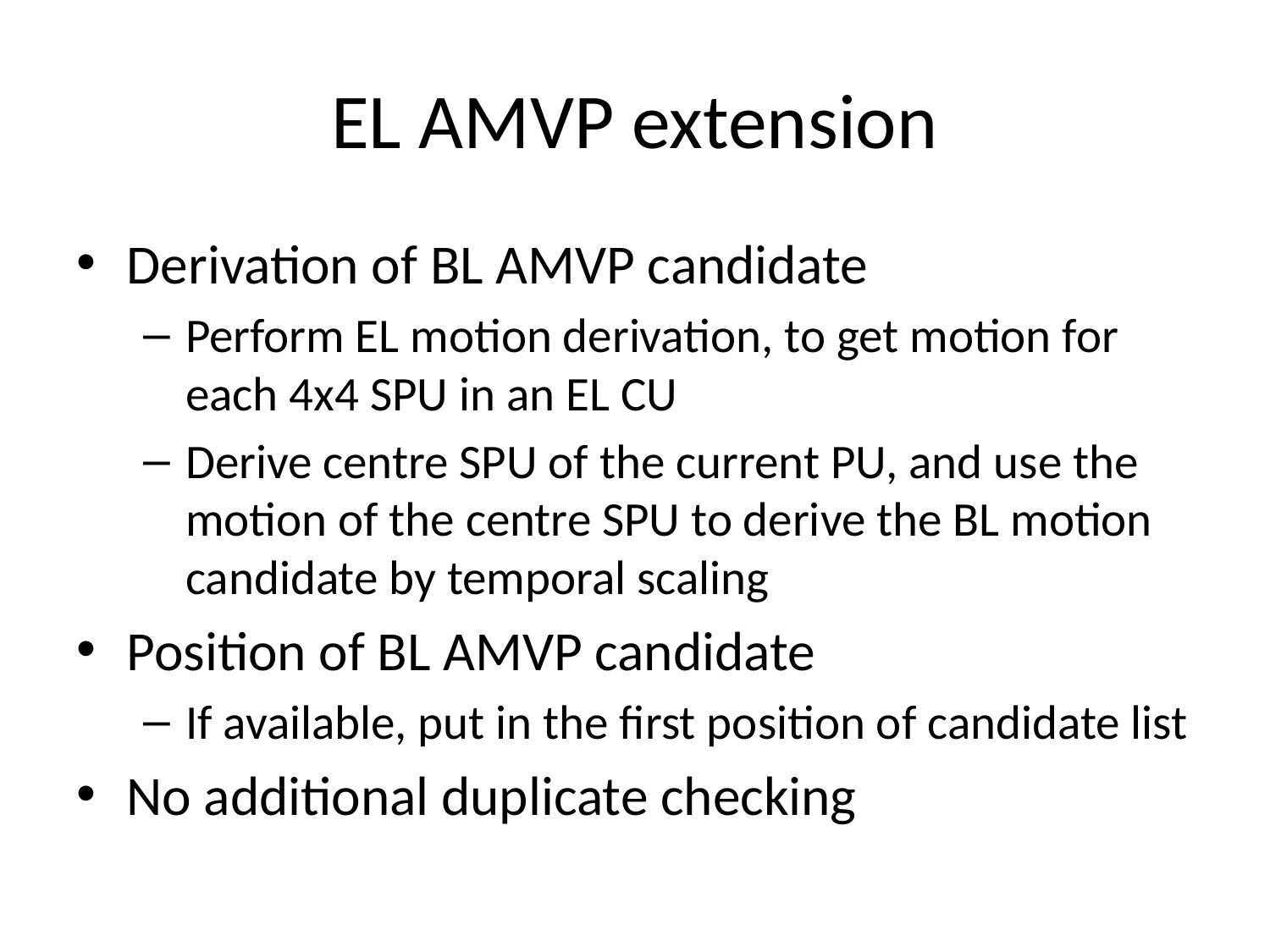

# EL AMVP extension
Derivation of BL AMVP candidate
Perform EL motion derivation, to get motion for each 4x4 SPU in an EL CU
Derive centre SPU of the current PU, and use the motion of the centre SPU to derive the BL motion candidate by temporal scaling
Position of BL AMVP candidate
If available, put in the first position of candidate list
No additional duplicate checking